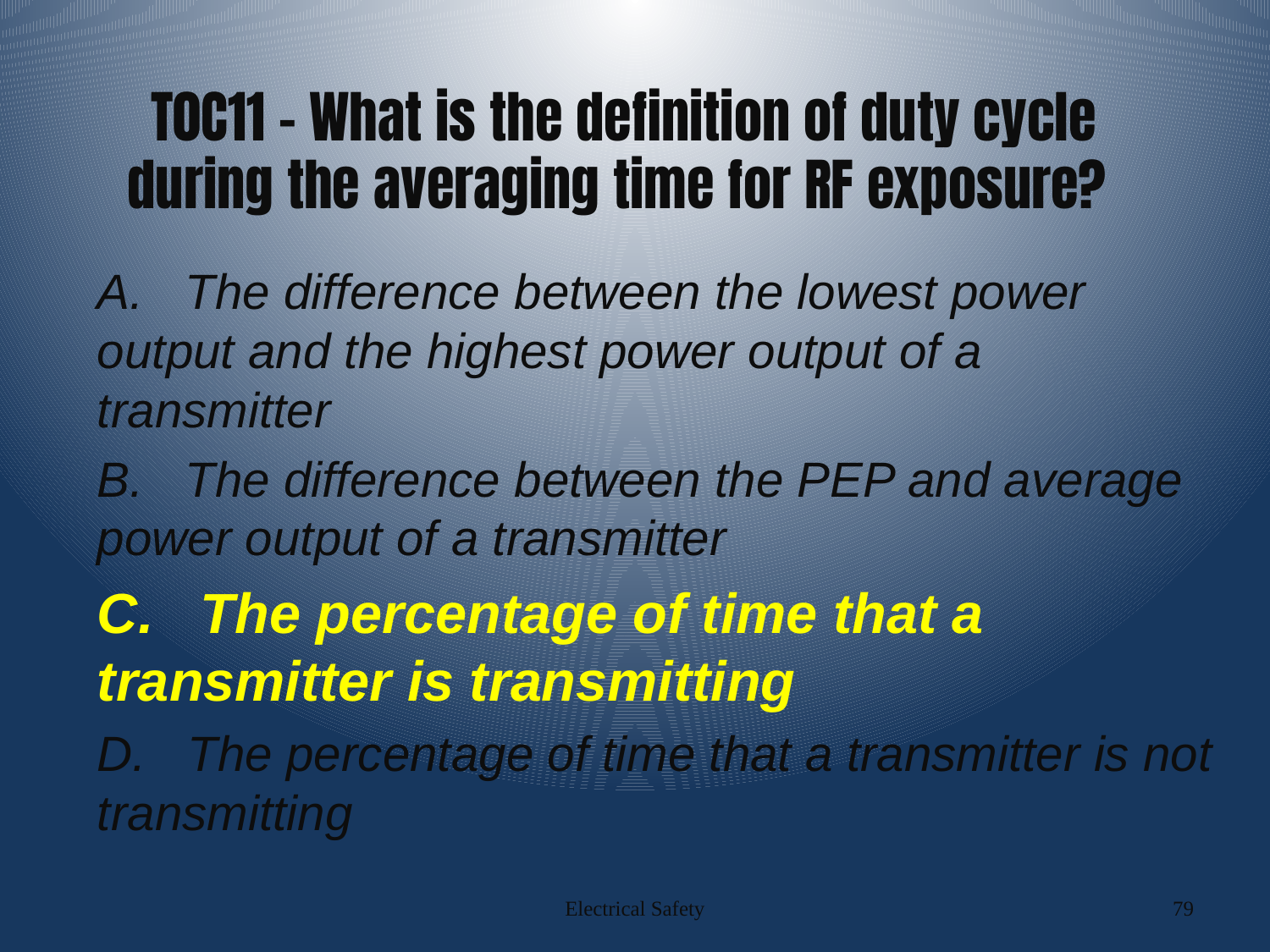

# T0C11 - What is the definition of duty cycle during the averaging time for RF exposure?
A.   The difference between the lowest power output and the highest power output of a transmitter
B.   The difference between the PEP and average power output of a transmitter
C.   The percentage of time that a transmitter is transmitting
D.   The percentage of time that a transmitter is not transmitting
Electrical Safety
79